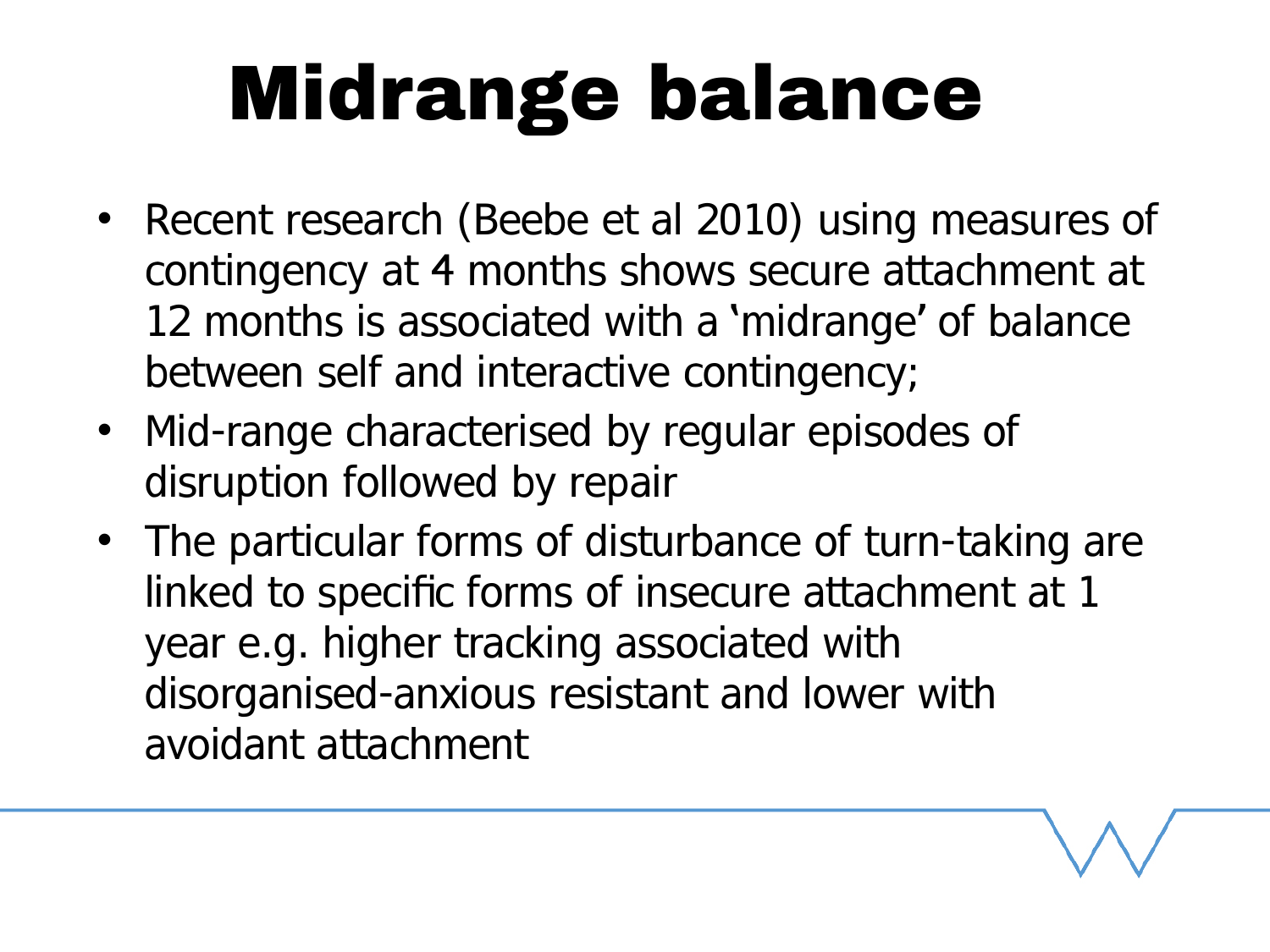

# Midrange balance
Recent research (Beebe et al 2010) using measures of contingency at 4 months shows secure attachment at 12 months is associated with a ‘midrange’ of balance between self and interactive contingency;
Mid-range characterised by regular episodes of disruption followed by repair
The particular forms of disturbance of turn-taking are linked to specific forms of insecure attachment at 1 year e.g. higher tracking associated with disorganised-anxious resistant and lower with avoidant attachment